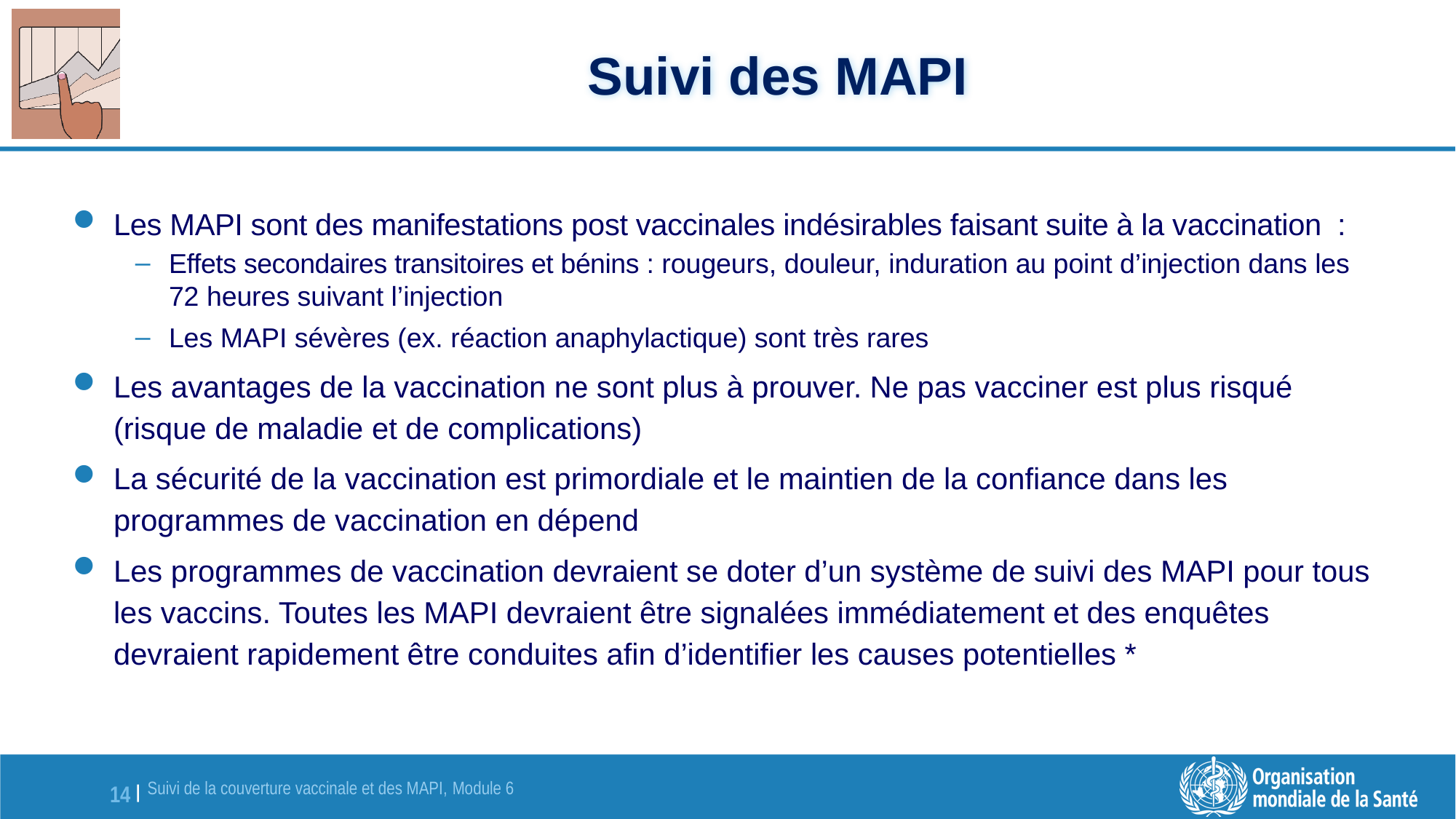

# Suivi des MAPI
Les MAPI sont des manifestations post vaccinales indésirables faisant suite à la vaccination  :
Effets secondaires transitoires et bénins : rougeurs, douleur, induration au point d’injection dans les 72 heures suivant l’injection
Les MAPI sévères (ex. réaction anaphylactique) sont très rares
Les avantages de la vaccination ne sont plus à prouver. Ne pas vacciner est plus risqué (risque de maladie et de complications)
La sécurité de la vaccination est primordiale et le maintien de la confiance dans les programmes de vaccination en dépend
Les programmes de vaccination devraient se doter d’un système de suivi des MAPI pour tous les vaccins. Toutes les MAPI devraient être signalées immédiatement et des enquêtes devraient rapidement être conduites afin d’identifier les causes potentielles *